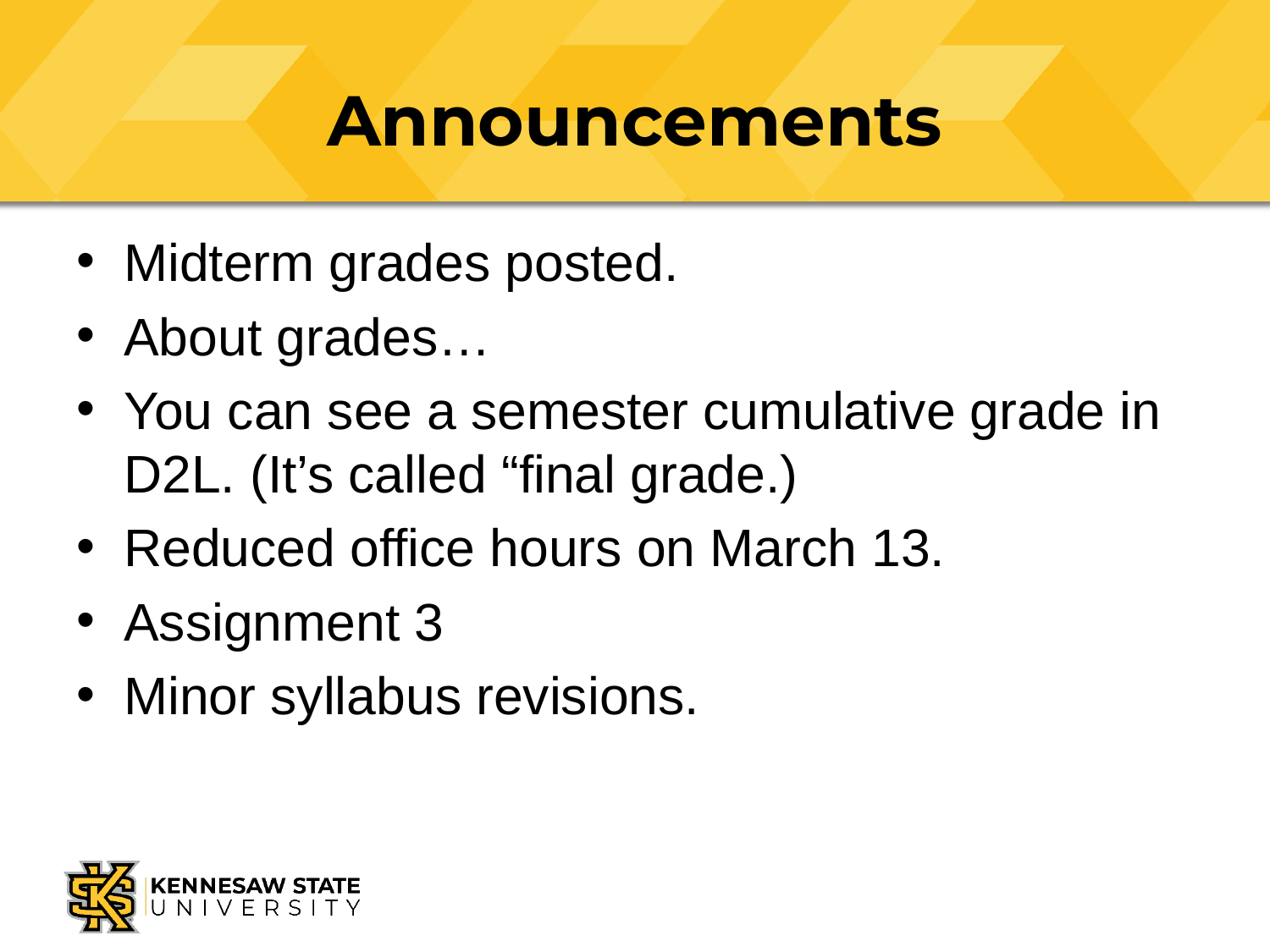

# Announcements
Midterm grades posted.
About grades…
You can see a semester cumulative grade in D2L. (It’s called “final grade.)
Reduced office hours on March 13.
Assignment 3
Minor syllabus revisions.